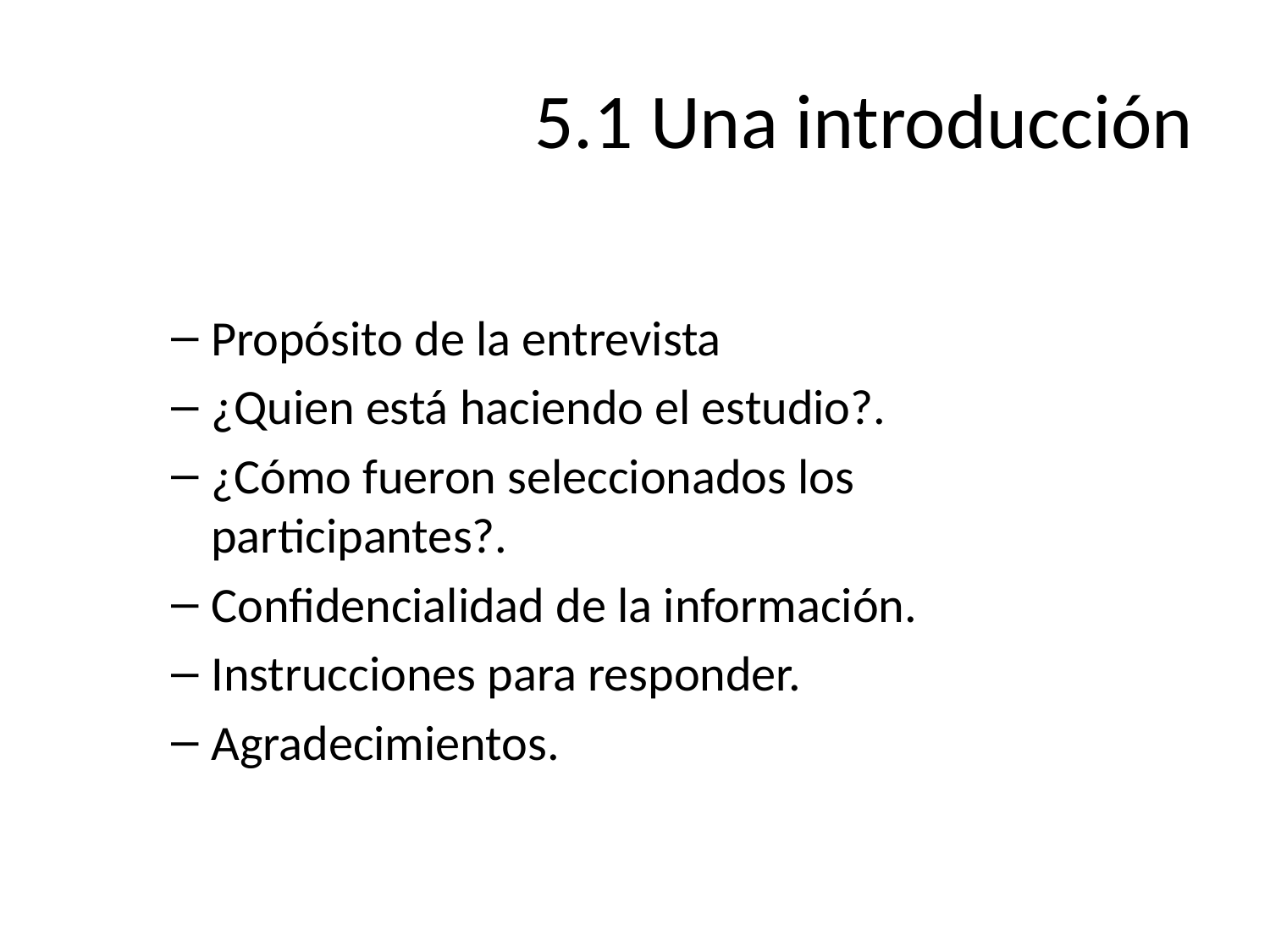

# 5.1 Una introducción

Propósito de la entrevista
¿Quien está haciendo el estudio?.
¿Cómo fueron seleccionados los participantes?.
Confidencialidad de la información.
Instrucciones para responder.
Agradecimientos.